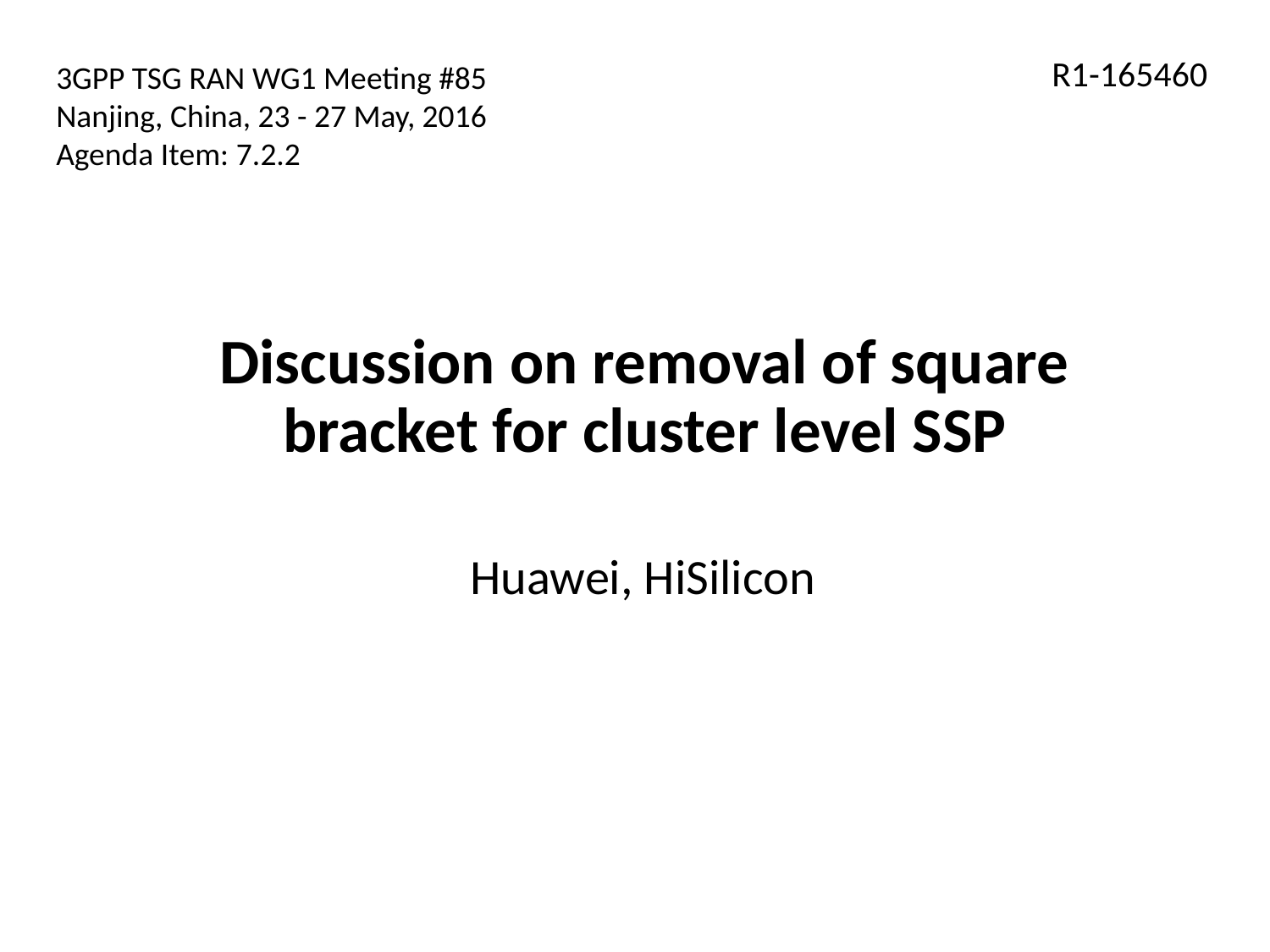

R1-165460
3GPP TSG RAN WG1 Meeting #85
Nanjing, China, 23 - 27 May, 2016
Agenda Item: 7.2.2
# Discussion on removal of square bracket for cluster level SSP
Huawei, HiSilicon